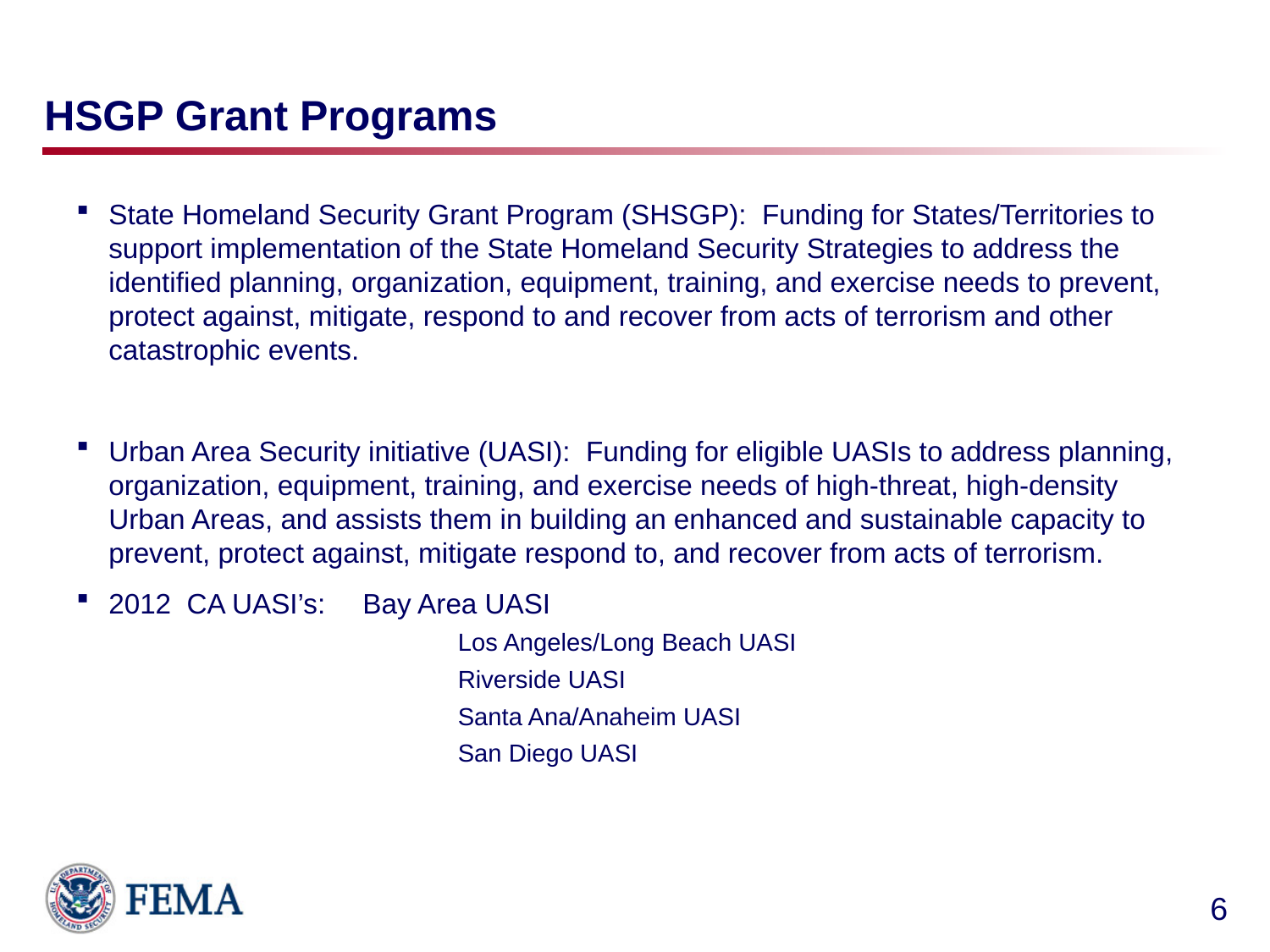

# HSGP Grant Programs
State Homeland Security Grant Program (SHSGP):  Funding for States/Territories to support implementation of the State Homeland Security Strategies to address the identified planning, organization, equipment, training, and exercise needs to prevent, protect against, mitigate, respond to and recover from acts of terrorism and other catastrophic events.

Urban Area Security initiative (UASI):  Funding for eligible UASIs to address planning, organization, equipment, training, and exercise needs of high-threat, high-density Urban Areas, and assists them in building an enhanced and sustainable capacity to prevent, protect against, mitigate respond to, and recover from acts of terrorism.
2012  CA UASI’s: 	Bay Area UASI
Los Angeles/Long Beach UASI
Riverside UASI
Santa Ana/Anaheim UASI
San Diego UASI

6